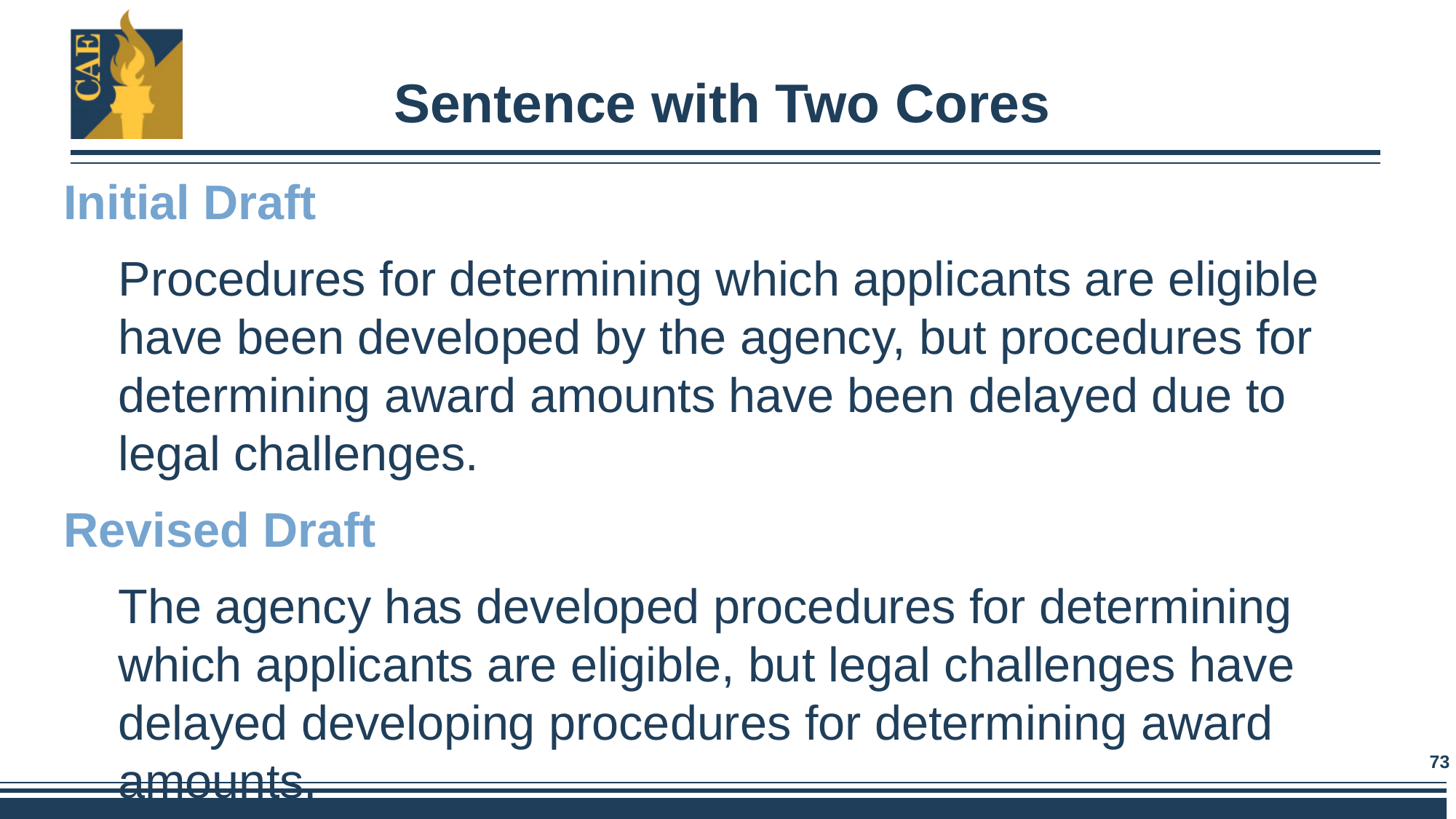

# Sentence with Two Cores
Initial Draft
Procedures for determining which applicants are eligible have been developed by the agency, but procedures for determining award amounts have been delayed due to legal challenges.
Revised Draft
The agency has developed procedures for determining which applicants are eligible, but legal challenges have delayed developing procedures for determining award amounts.
617373